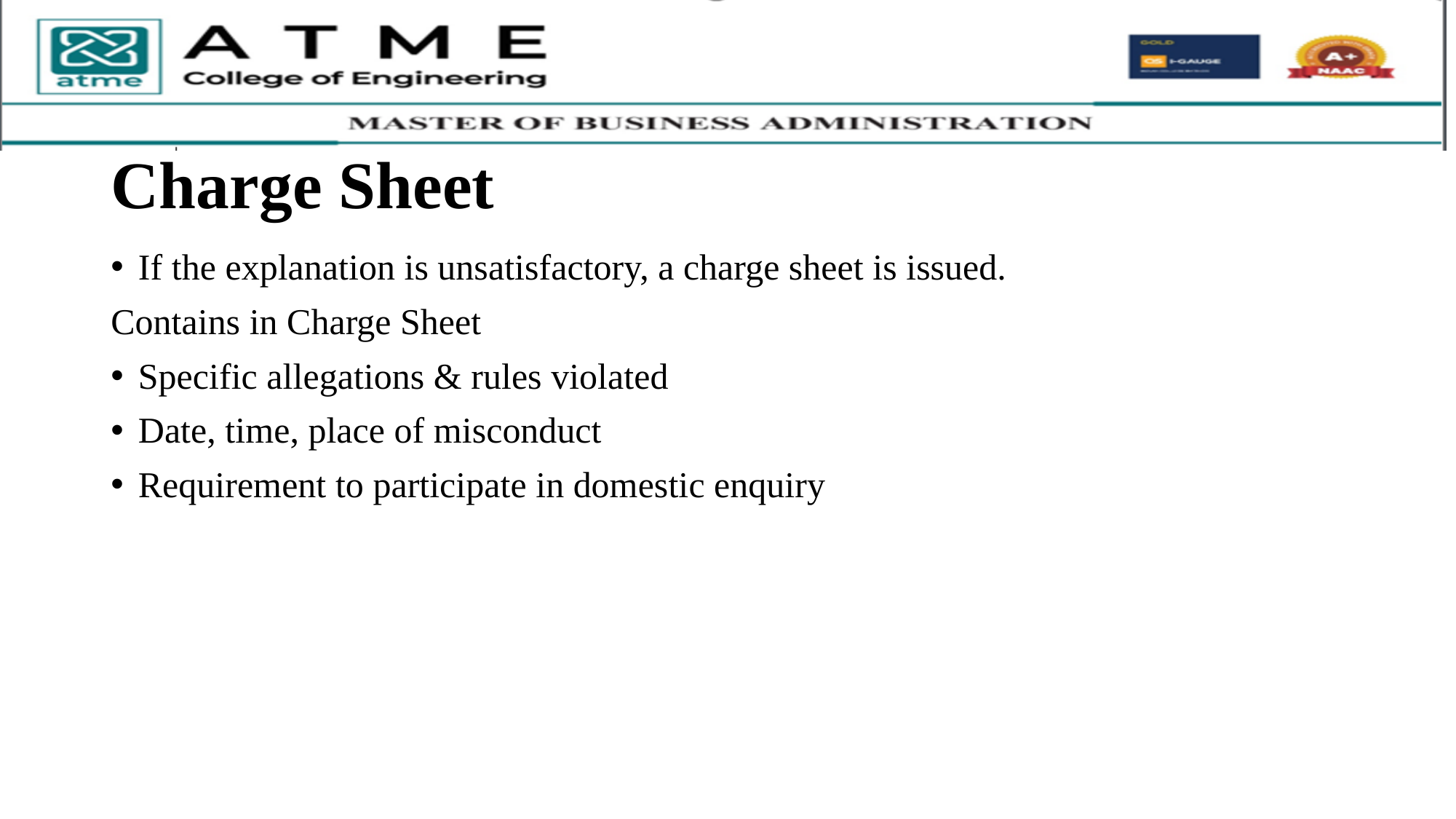

# Charge Sheet
If the explanation is unsatisfactory, a charge sheet is issued.
Contains in Charge Sheet
Specific allegations & rules violated
Date, time, place of misconduct
Requirement to participate in domestic enquiry